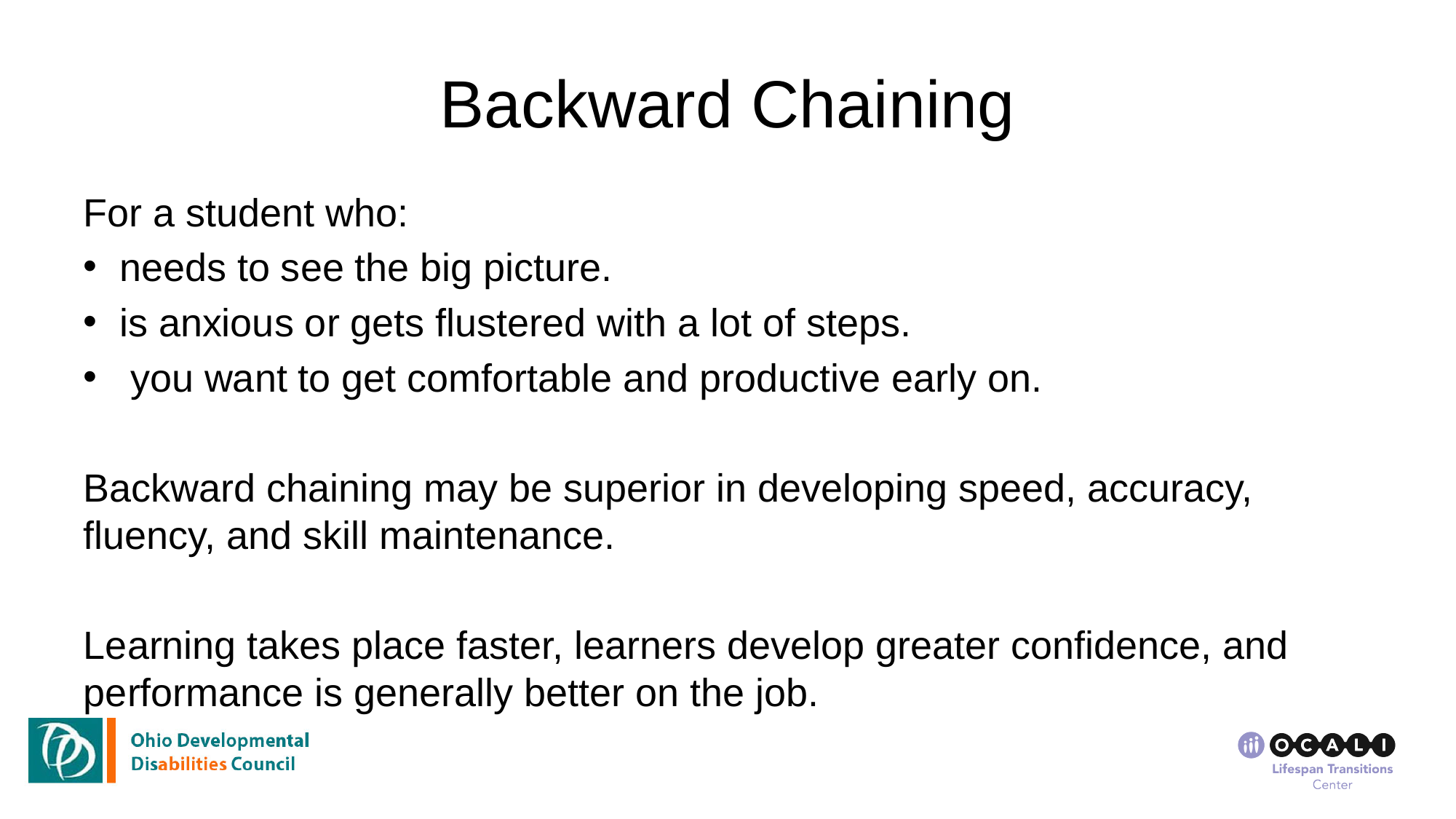

# Backward Chaining
For a student who:
needs to see the big picture.
is anxious or gets flustered with a lot of steps.
 you want to get comfortable and productive early on.

Backward chaining may be superior in developing speed, accuracy, fluency, and skill maintenance.

Learning takes place faster, learners develop greater confidence, and performance is generally better on the job.